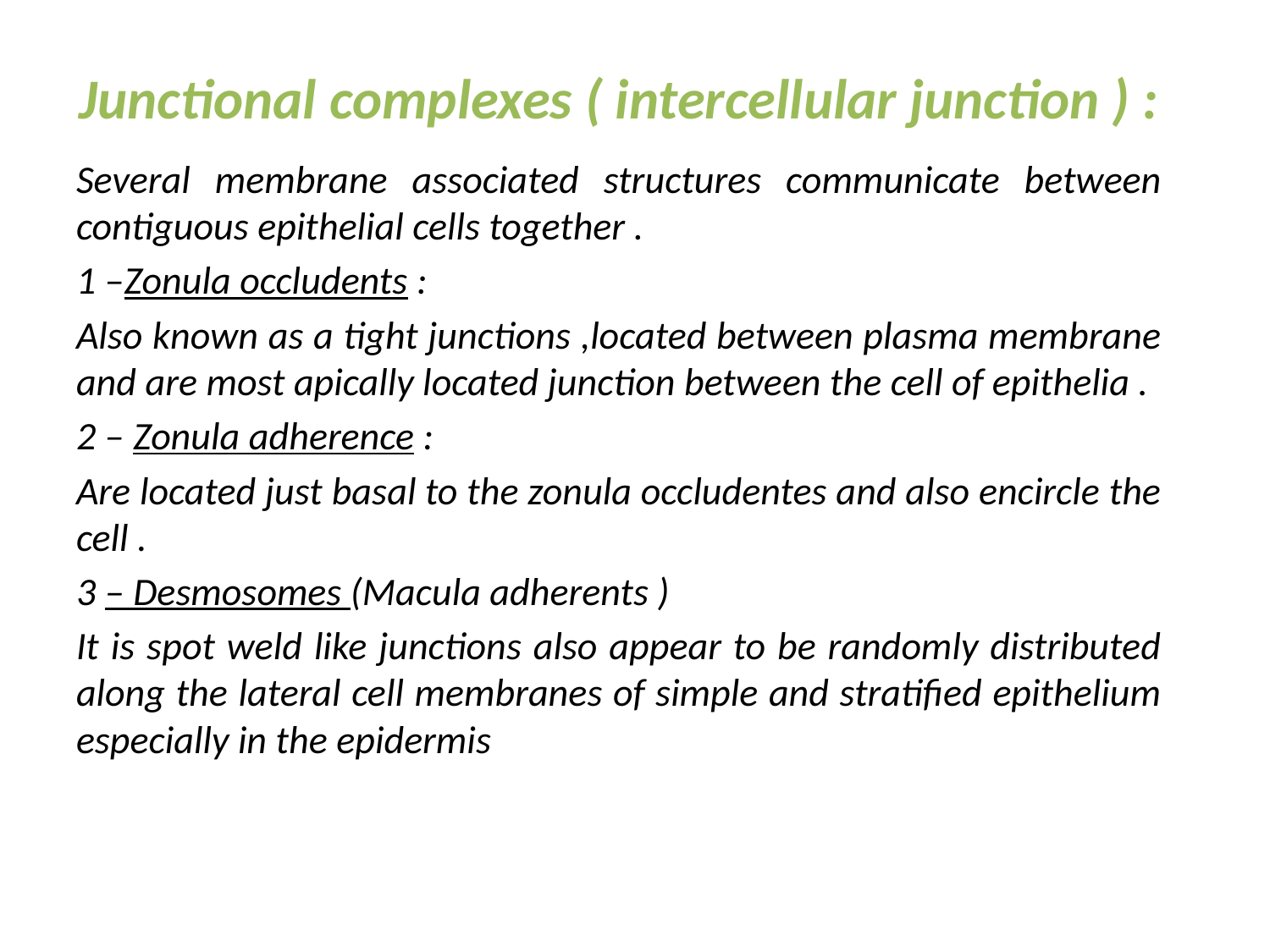

# Junctional complexes ( intercellular junction ) :
Several membrane associated structures communicate between contiguous epithelial cells together .
1 –Zonula occludents :
Also known as a tight junctions ,located between plasma membrane and are most apically located junction between the cell of epithelia .
2 – Zonula adherence :
Are located just basal to the zonula occludentes and also encircle the cell .
3 – Desmosomes (Macula adherents )
It is spot weld like junctions also appear to be randomly distributed along the lateral cell membranes of simple and stratified epithelium especially in the epidermis